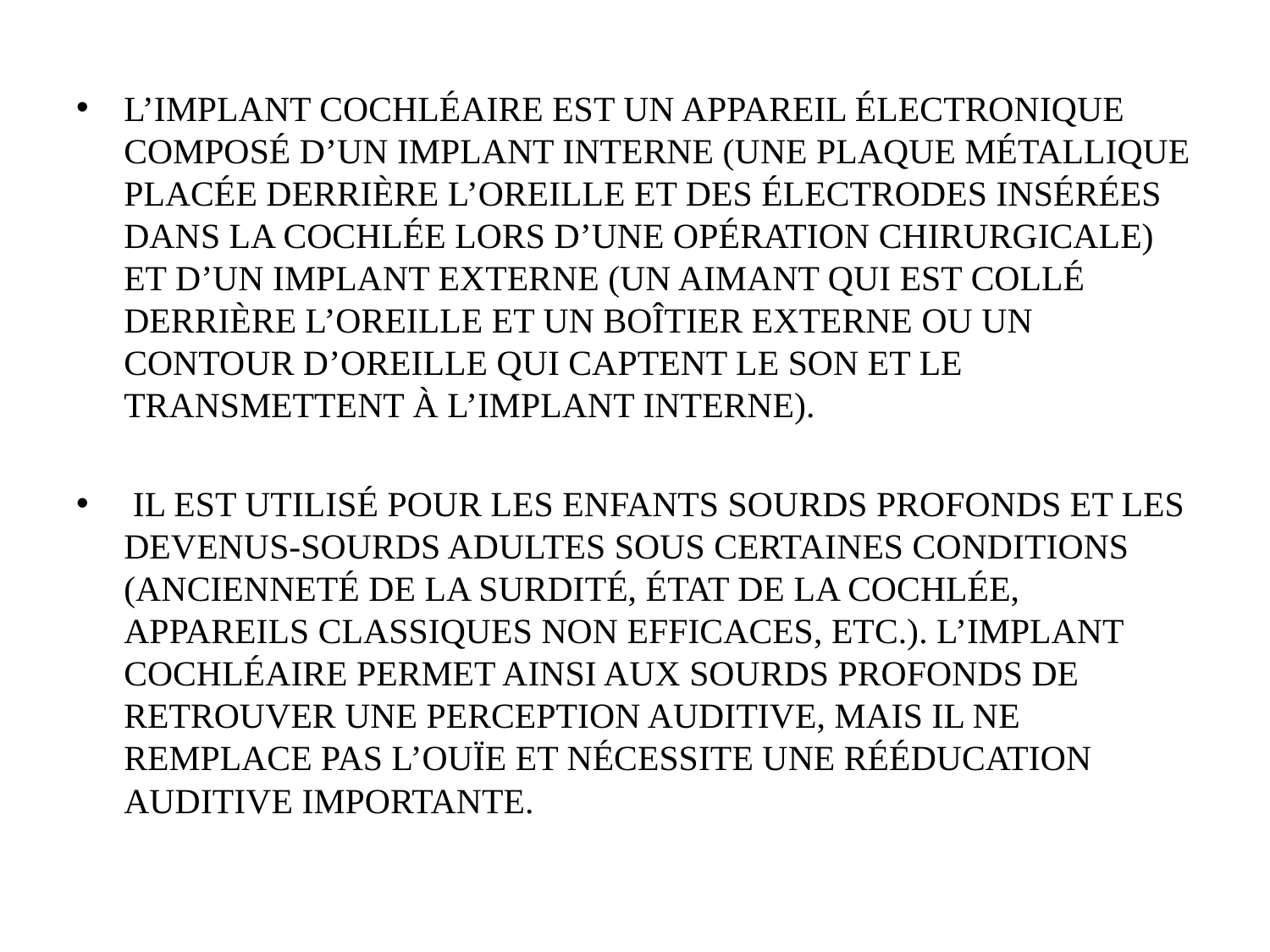

L’implant cochléaire est un appareil électronique composé d’un implant interne (une plaque métallique placée derrière l’oreille et des électrodes insérées dans la cochlée lors d’une opération chirurgicale) et d’un implant externe (un aimant qui est collé derrière l’oreille et un boîtier externe ou un contour d’oreille qui captent le son et le transmettent à l’implant interne).

 Il est utilisé pour les enfants sourds profonds et les devenus-sourds adultes sous certaines conditions (ancienneté de la surdité, état de la cochlée, appareils classiques non efficaces, etc.). L’implant cochléaire permet ainsi aux sourds profonds de retrouver une perception auditive, mais il ne remplace pas l’ouïe et nécessite une rééducation auditive importante.